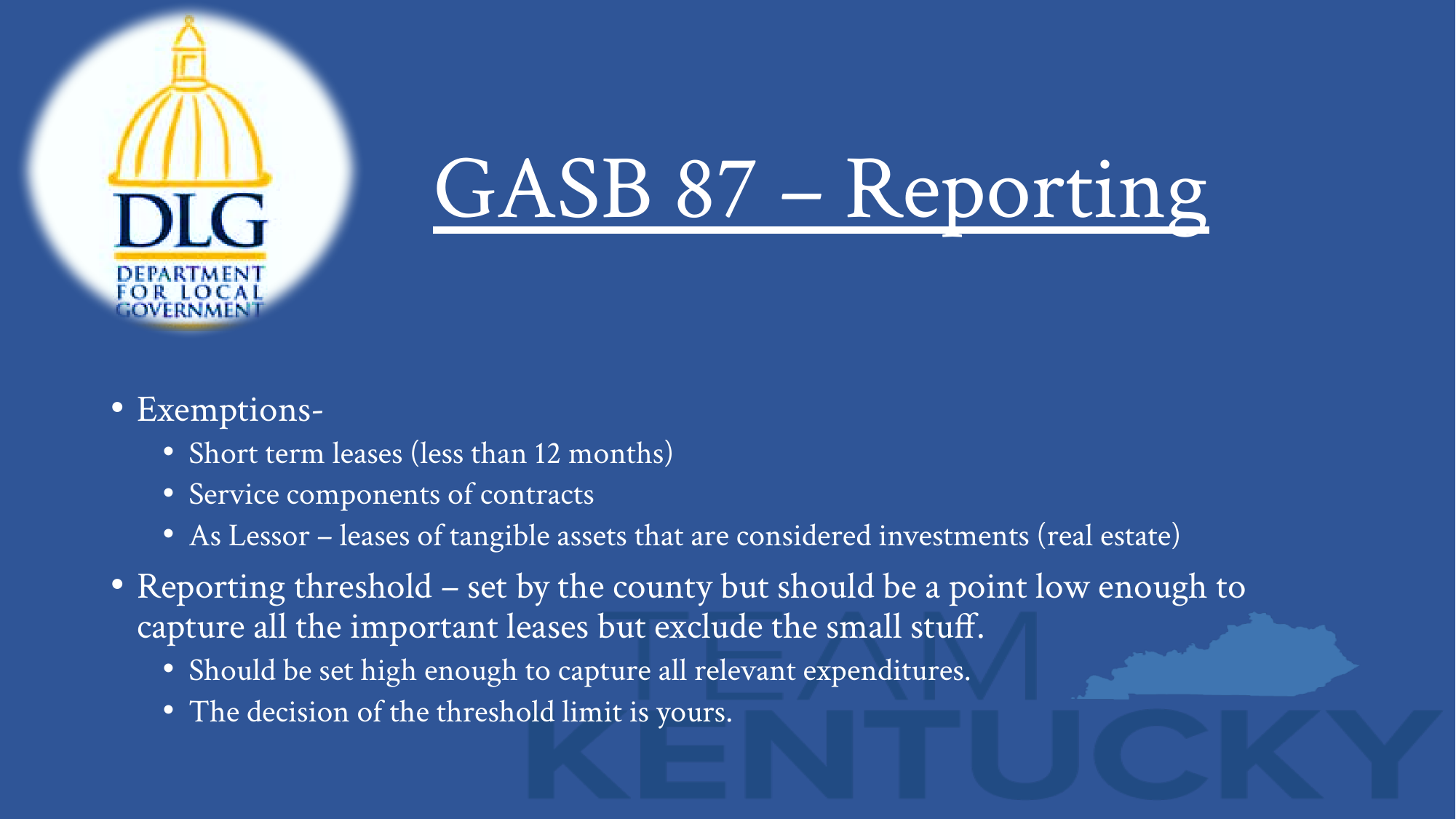

# GASB 87 – Reporting

Exemptions-
Short term leases (less than 12 months)
Service components of contracts
As Lessor – leases of tangible assets that are considered investments (real estate)
Reporting threshold – set by the county but should be a point low enough to capture all the important leases but exclude the small stuff.
Should be set high enough to capture all relevant expenditures.
The decision of the threshold limit is yours.